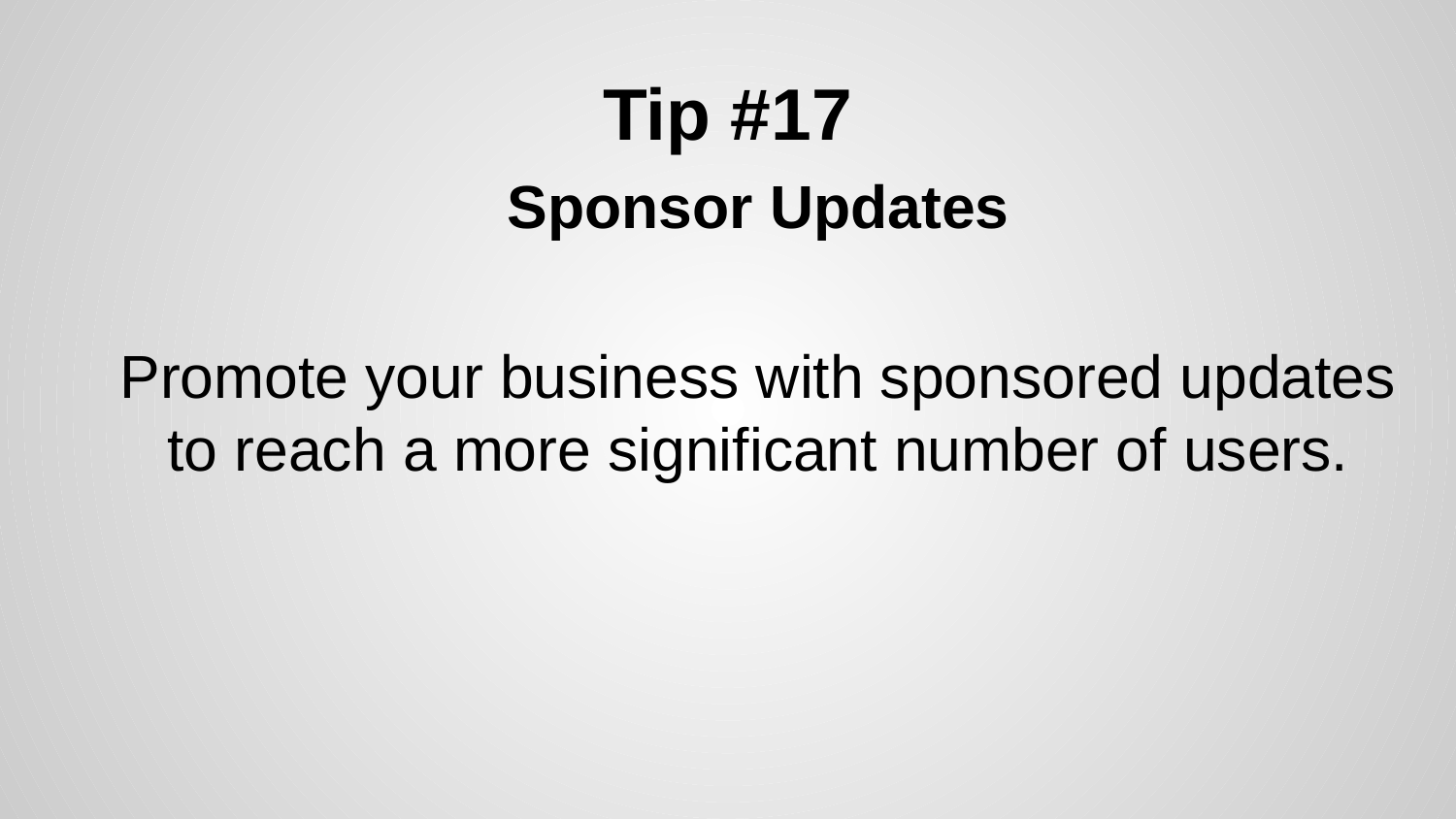

# Tip #17

Sponsor Updates

Promote your business with sponsored updates to reach a more significant number of users.